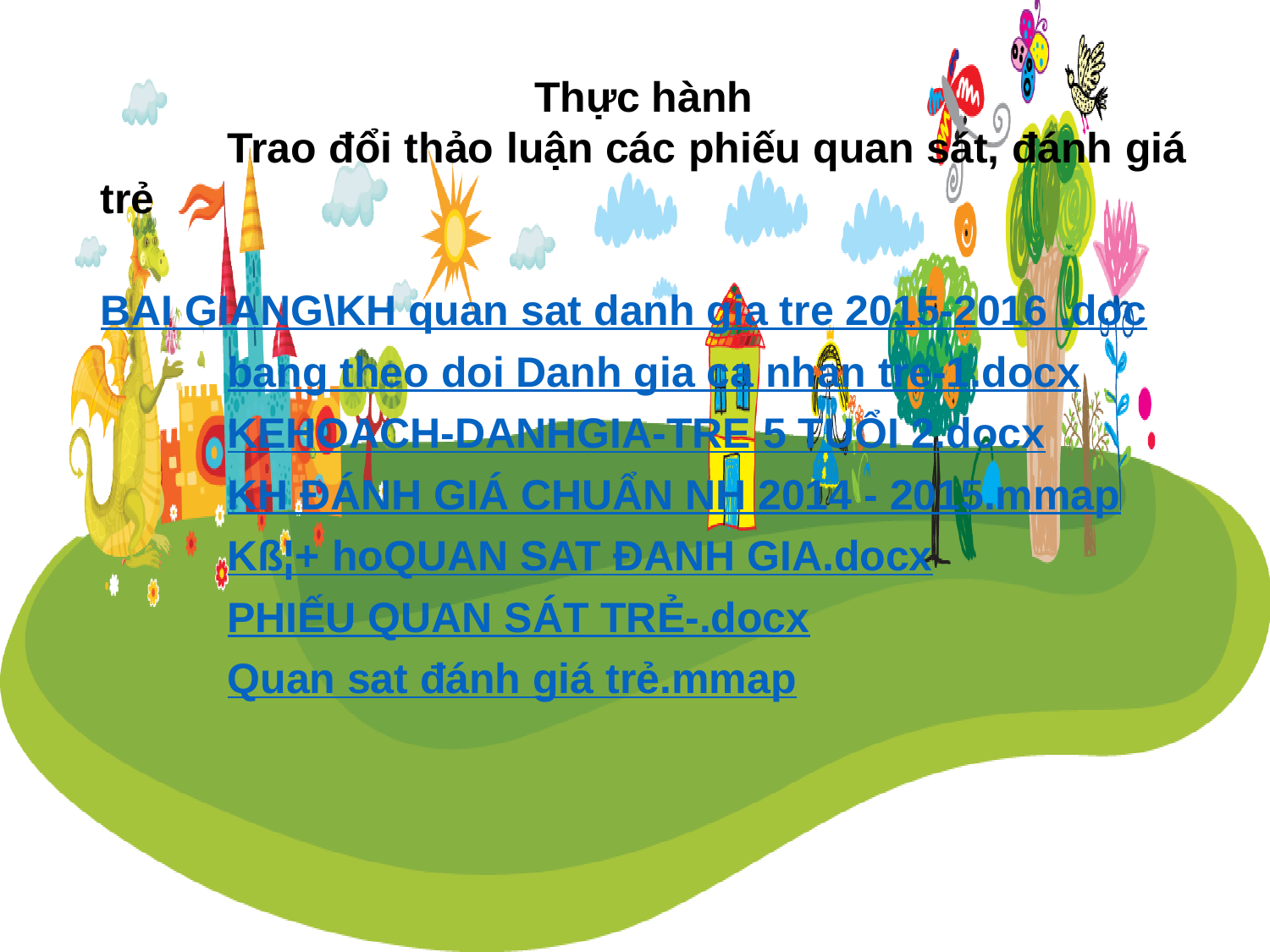

Thực hành
	Trao đổi thảo luận các phiếu quan sát, đánh giá trẻ
	BAI GIANG\KH quan sat danh gia tre 2015-2016 .doc
	bang theo doi Danh gia ca nhan tre-1.docx
	KEHOACH-DANHGIA-TRE 5 TUỔI 2.docx
	KH ĐÁNH GIÁ CHUẨN NH 2014 - 2015.mmap
	Kß¦+ hoQUAN SAT ĐANH GIA.docx
	PHIẾU QUAN SÁT TRẺ-.docx
	Quan sat đánh giá trẻ.mmap